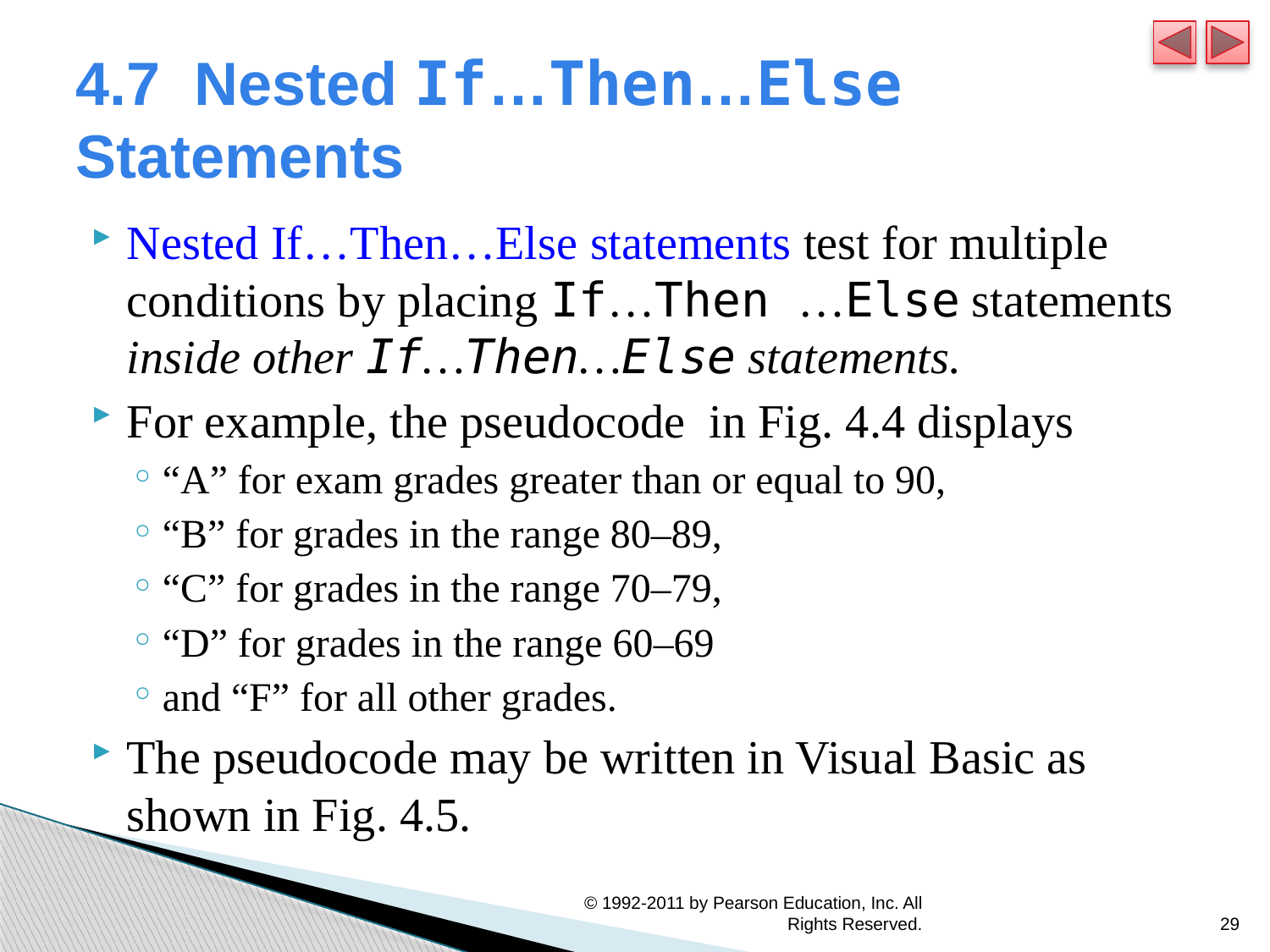

# 4.7  Nested If…Then…Else Statements
Nested If…Then…Else statements test for multiple conditions by placing If…Then …Else statements inside other If…Then…Else statements.
For example, the pseudocode  in Fig. 4.4 displays
“A” for exam grades greater than or equal to 90,
“B” for grades in the range 80–89,
“C” for grades in the range 70–79,
“D” for grades in the range 60–69
and “F” for all other grades.
The pseudocode may be written in Visual Basic as shown in Fig. 4.5.
© 1992-2011 by Pearson Education, Inc. All Rights Reserved.
29